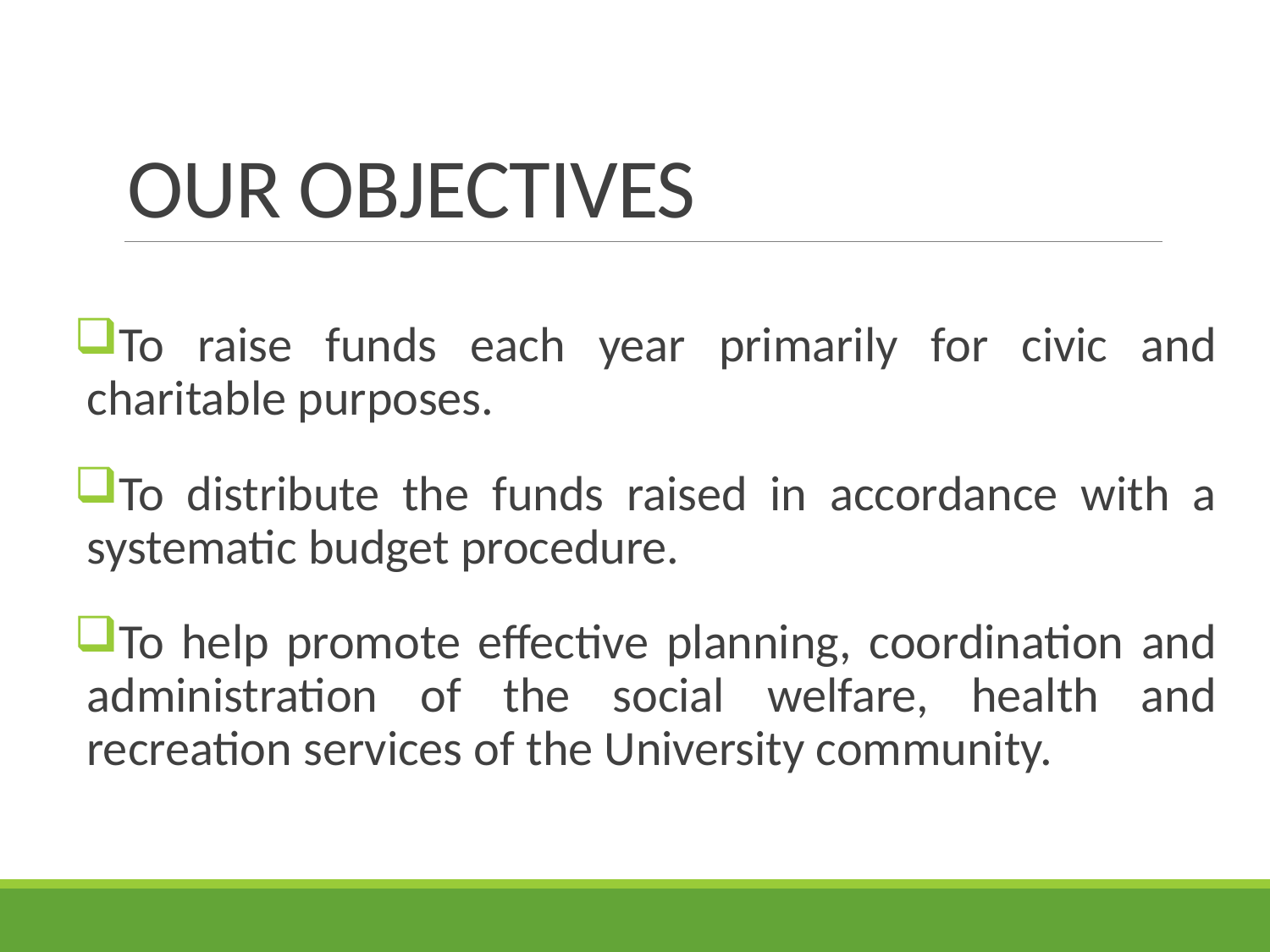

# OUR OBJECTIVES

To raise funds each year primarily for civic and charitable purposes.
To distribute the funds raised in accordance with a systematic budget procedure.
To help promote effective planning, coordination and administration of the social welfare, health and recreation services of the University community.